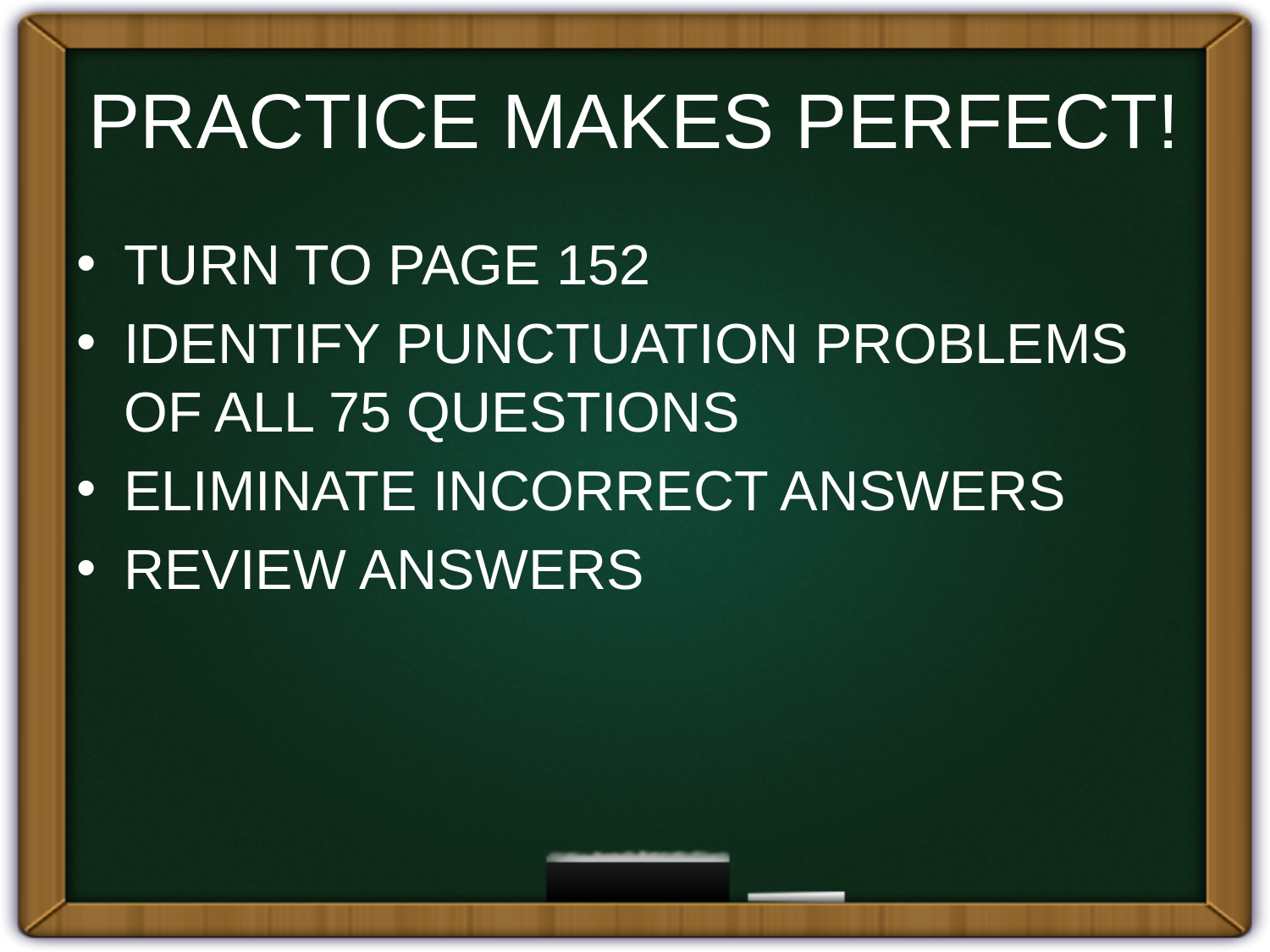

# PRACTICE MAKES PERFECT!
TURN TO PAGE 152
IDENTIFY PUNCTUATION PROBLEMS OF ALL 75 QUESTIONS
ELIMINATE INCORRECT ANSWERS
REVIEW ANSWERS